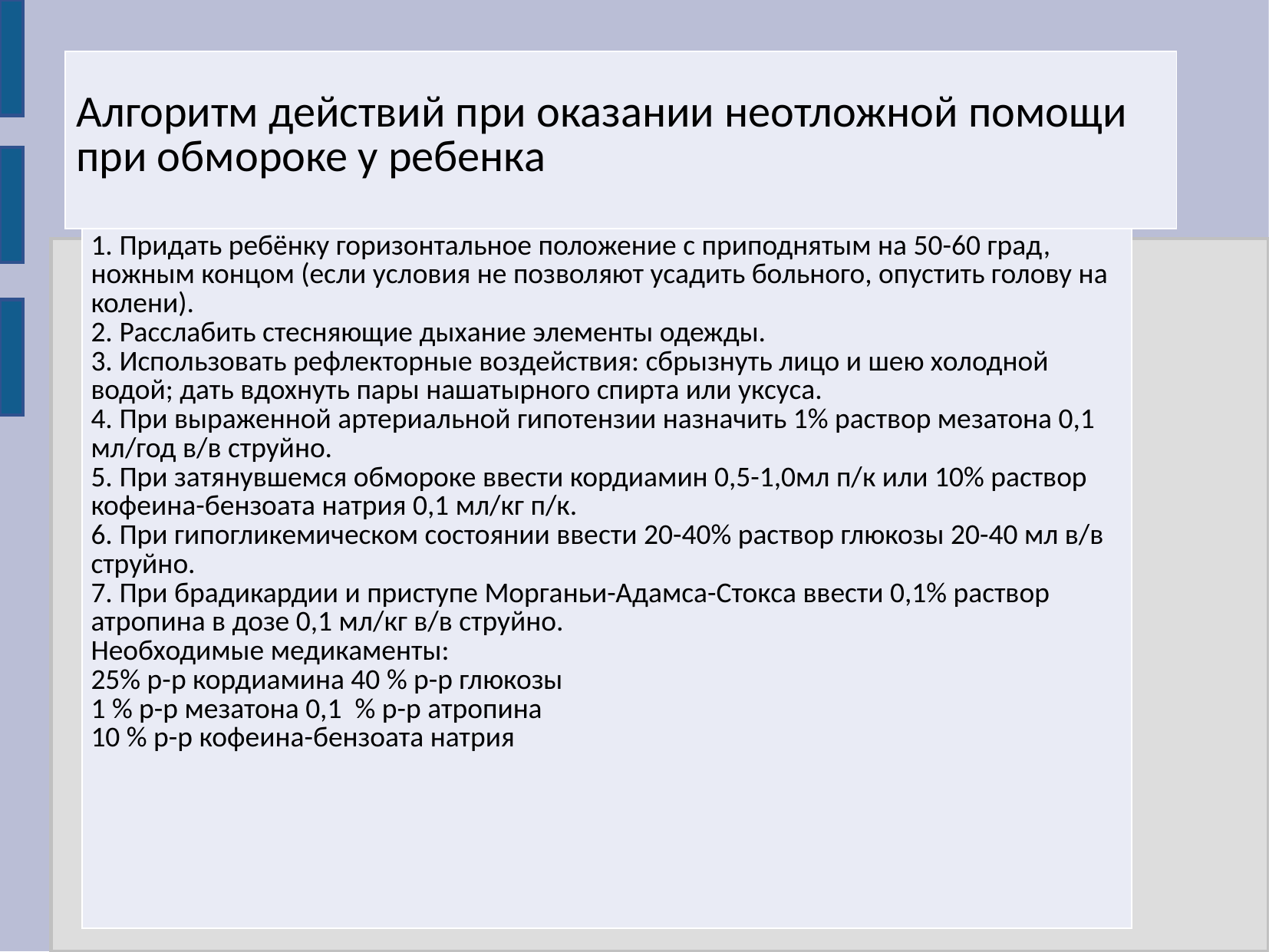

| Алгоритм действий при оказании неотложной помощи при обмороке у ребенка |
| --- |
| 1. Придать ребёнку горизонтальное положение с приподнятым на 50-60 град, ножным концом (если условия не позволяют усадить больного, опустить голову на колени). 2. Расслабить стесняющие дыхание элементы одежды. 3. Использовать рефлекторные воздействия: сбрызнуть лицо и шею холодной водой; дать вдохнуть пары нашатырного спирта или уксуса. 4. При выраженной артериальной гипотензии назначить 1% раствор мезатона 0,1 мл/год в/в струйно. 5. При затянувшемся обмороке ввести кордиамин 0,5-1,0мл п/к или 10% раствор кофеина-бензоата натрия 0,1 мл/кг п/к. 6. При гипогликемическом состоянии ввести 20-40% раствор глюкозы 20-40 мл в/в струйно. 7. При брадикардии и приступе Морганьи-Адамса-Стокса ввести 0,1% раствор атропина в дозе 0,1 мл/кг в/в струйно. Необходимые медикаменты: 25% р-р кордиамина 40 % р-р глюкозы 1 % р-р мезатона 0,1  % р-р атропина 10 % р-р кофеина-бензоата натрия |
| --- |